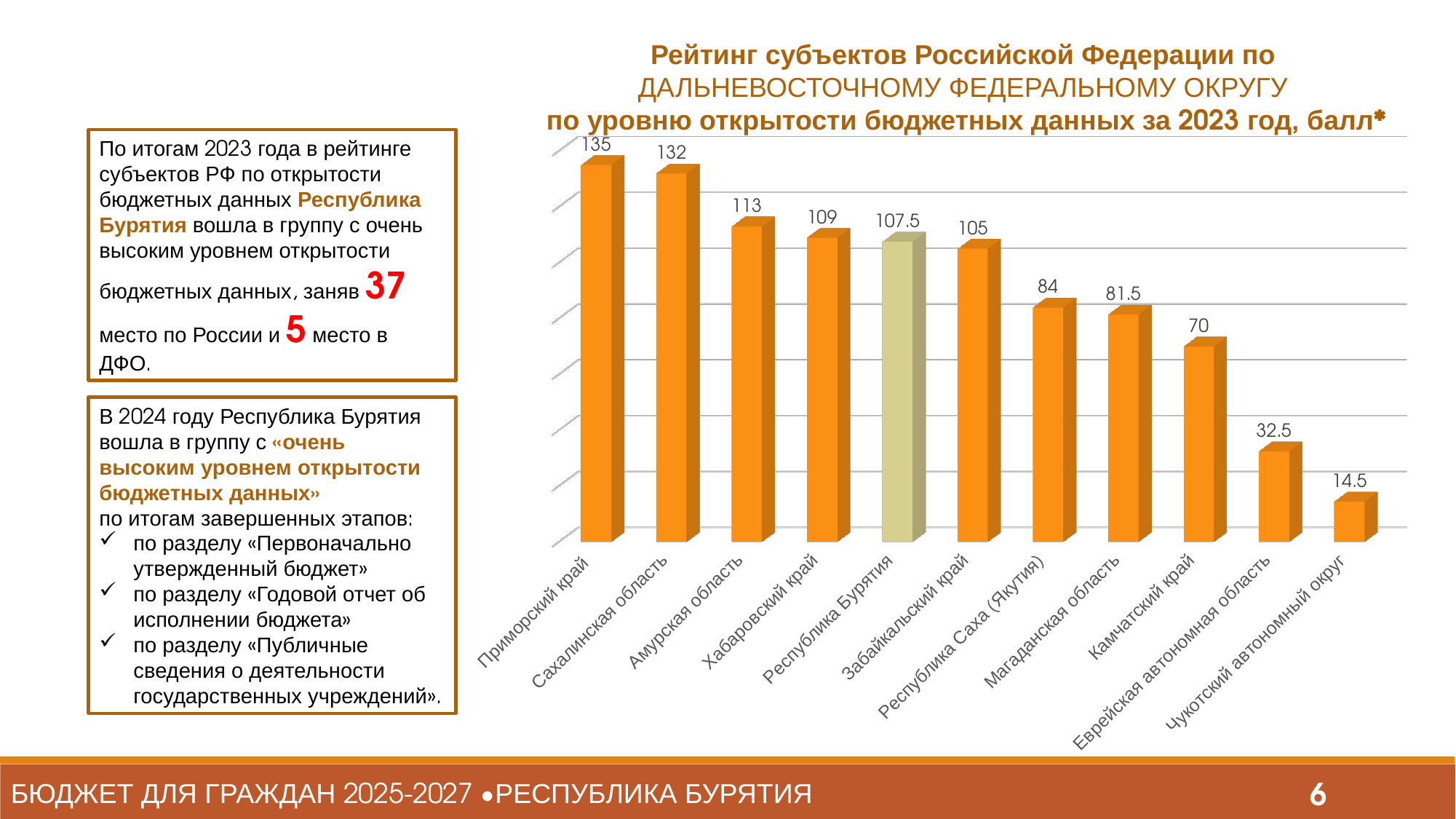

Рейтинг субъектов Российской Федерации по ДАЛЬНЕВОСТОЧНОМУ ФЕДЕРАЛЬНОМУ ОКРУГУ
 по уровню открытости бюджетных данных за 2023 год, балл*

[unsupported chart]

По итогам 2023 года в рейтинге субъектов РФ по открытости бюджетных данных Республика Бурятия вошла в группу с очень высоким уровнем открытости бюджетных данных, заняв 37 место по России и 5 место в ДФО.
В 2024 году Республика Бурятия вошла в группу с «очень высоким уровнем открытости бюджетных данных»
по итогам завершенных этапов:
по разделу «Первоначально утвержденный бюджет»
по разделу «Годовой отчет об исполнении бюджета»
по разделу «Публичные сведения о деятельности государственных учреждений».
БЮДЖЕТ ДЛЯ ГРАЖДАН 2025-2027 •РЕСПУБЛИКА БУРЯТИЯ
6